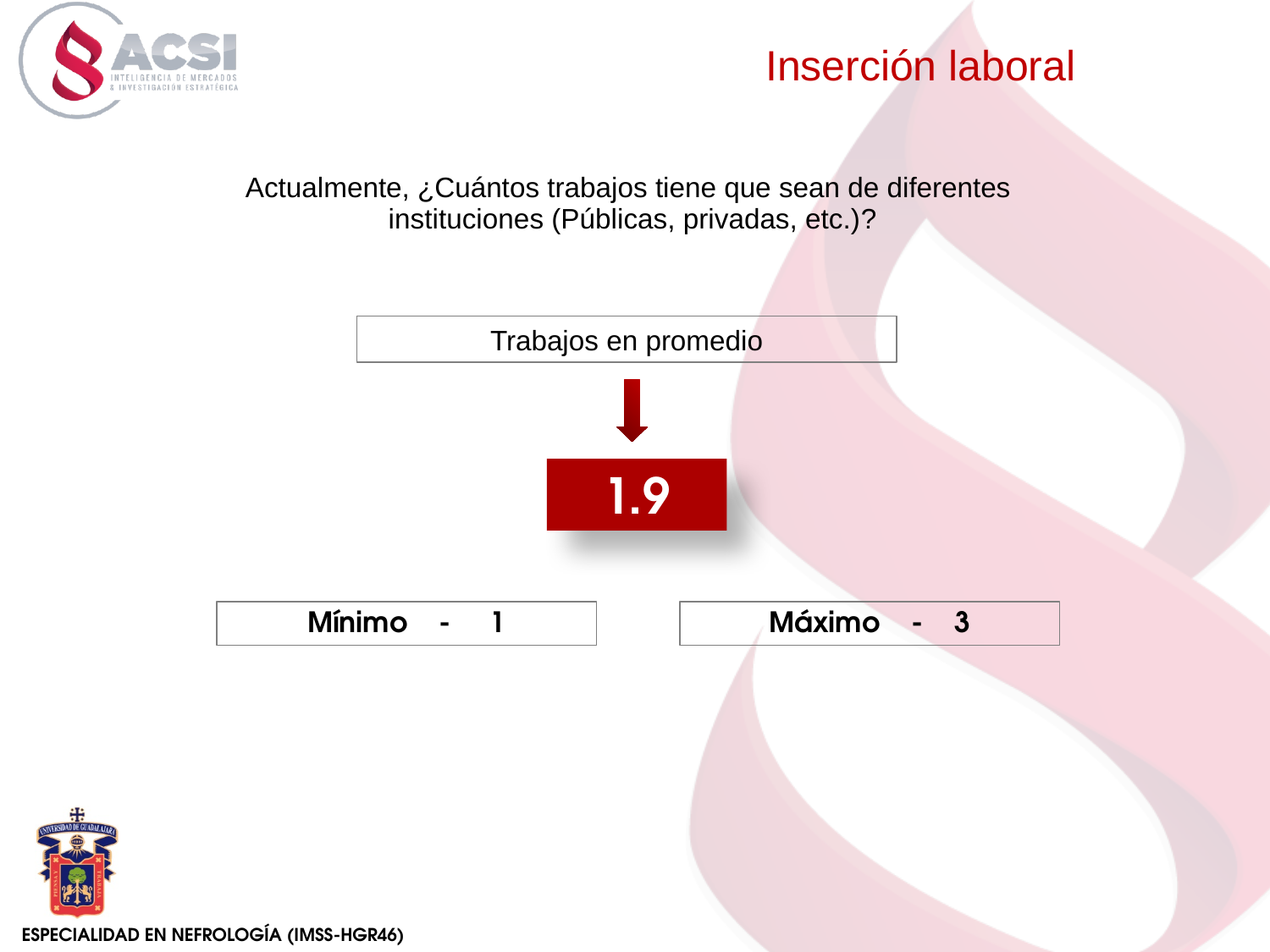

Inserción laboral
Actualmente, ¿Cuántos trabajos tiene que sean de diferentes
instituciones (Públicas, privadas, etc.)?
Trabajos en promedio

1.9
Mínimo    -     1
Máximo    -    3